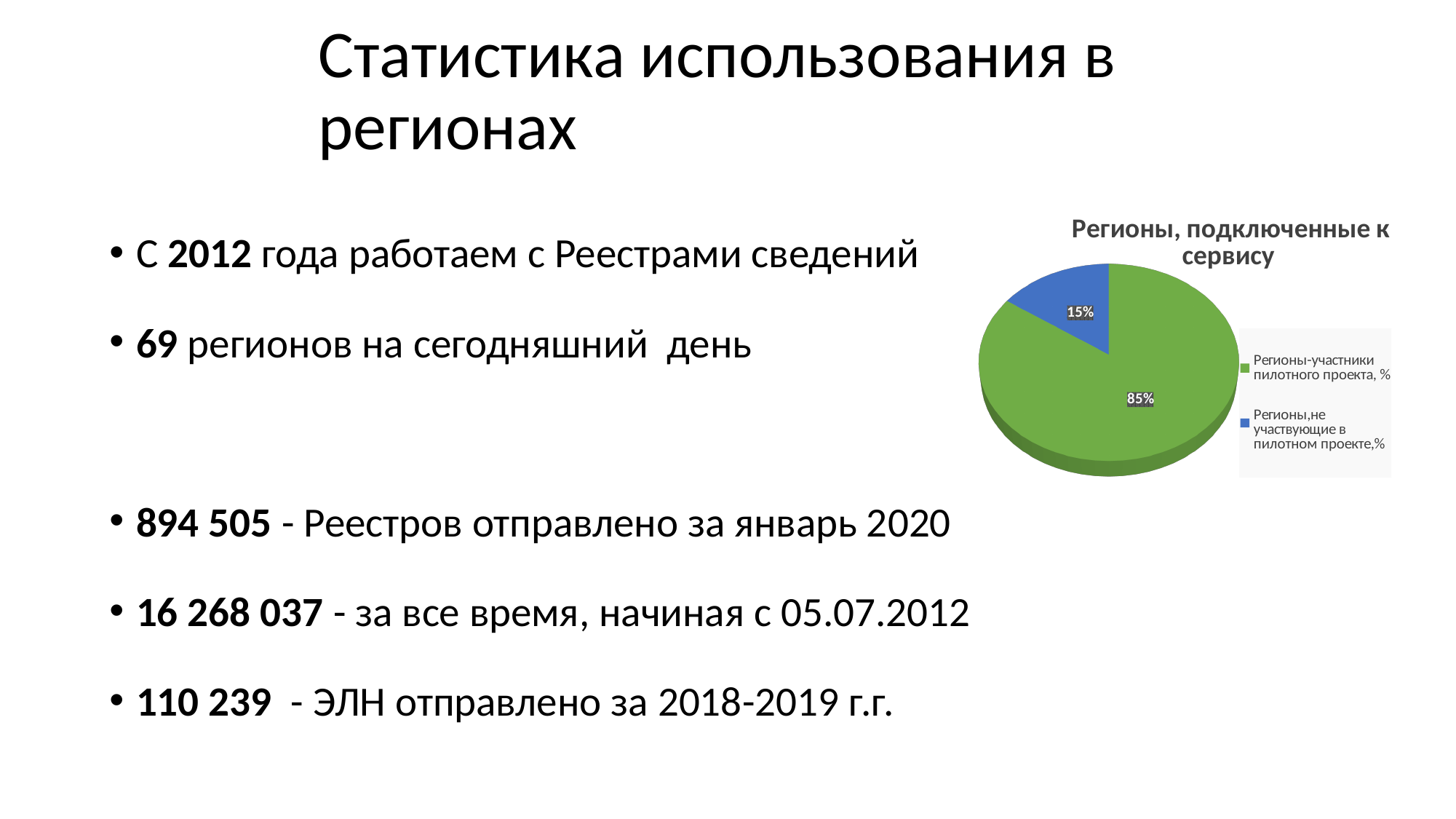

# Статистика использования в регионах
С 2012 года работаем с Реестрами сведений
69 регионов на сегодняшний  день

894 505 - Реестров отправлено за январь 2020
16 268 037 - за все время, начиная с 05.07.2012
110 239  - ЭЛН отправлено за 2018-2019 г.г.

[unsupported chart]